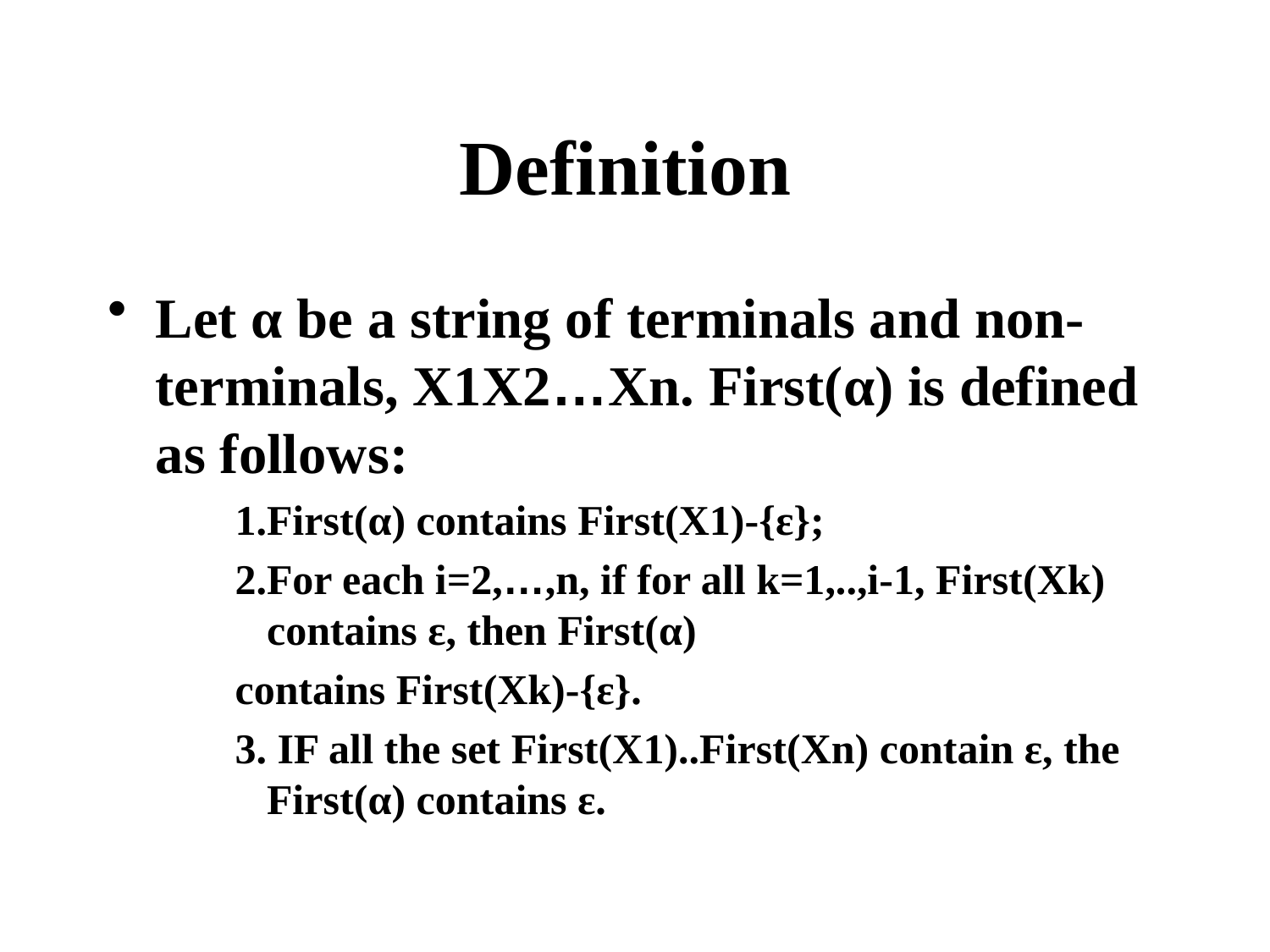

# Definition
Let α be a string of terminals and non-terminals, X1X2…Xn. First(α) is defined as follows:
1.First(α) contains First(X1)-{ε};
2.For each i=2,…,n, if for all k=1,..,i-1, First(Xk) contains ε, then First(α)
contains First(Xk)-{ε}.
3. IF all the set First(X1)..First(Xn) contain ε, the First(α) contains ε.